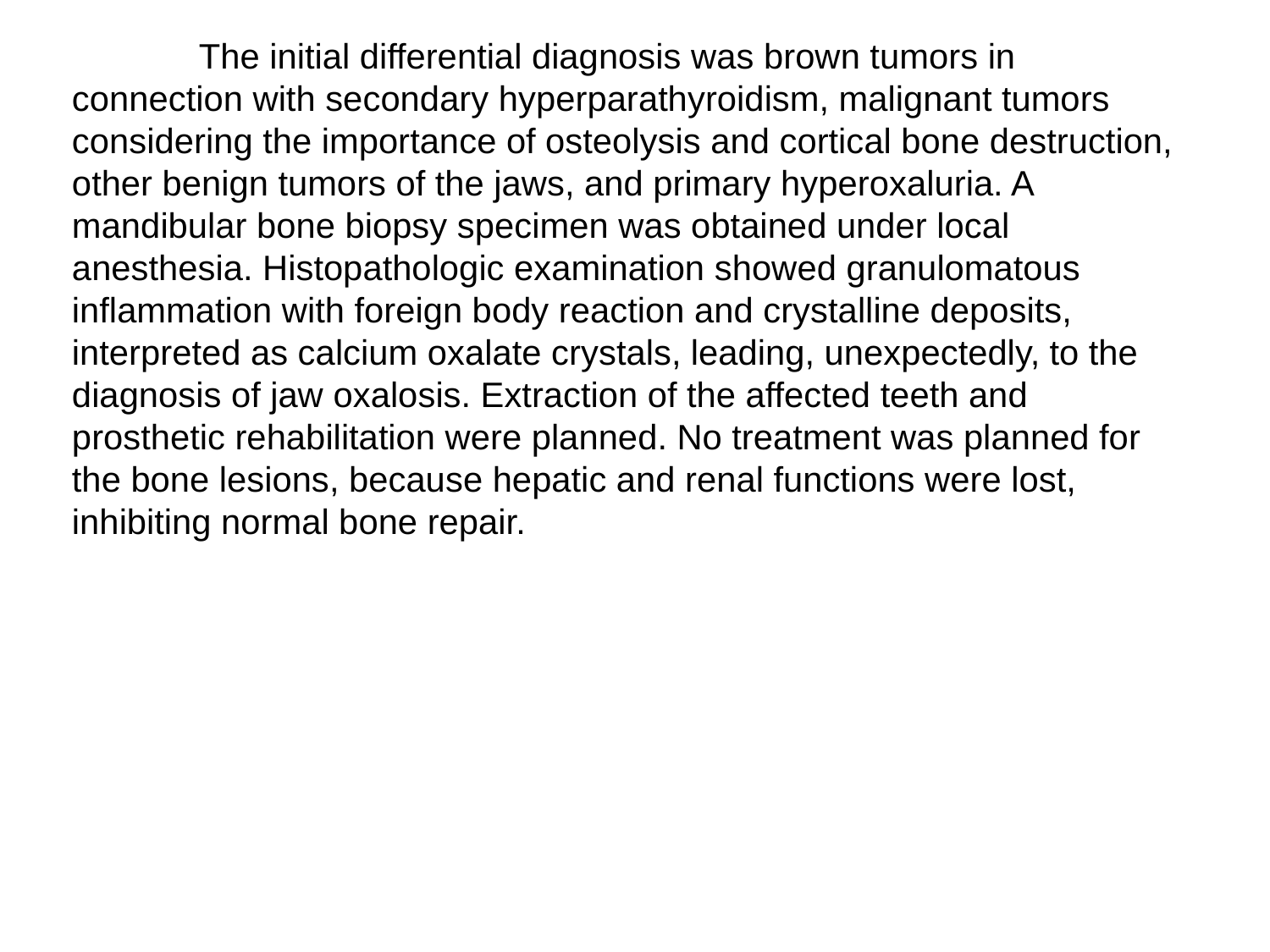

The initial differential diagnosis was brown tumors in connection with secondary hyperparathyroidism, malignant tumors considering the importance of osteolysis and cortical bone destruction, other benign tumors of the jaws, and primary hyperoxaluria. A mandibular bone biopsy specimen was obtained under local anesthesia. Histopathologic examination showed granulomatous inflammation with foreign body reaction and crystalline deposits, interpreted as calcium oxalate crystals, leading, unexpectedly, to the diagnosis of jaw oxalosis. Extraction of the affected teeth and prosthetic rehabilitation were planned. No treatment was planned for the bone lesions, because hepatic and renal functions were lost, inhibiting normal bone repair.